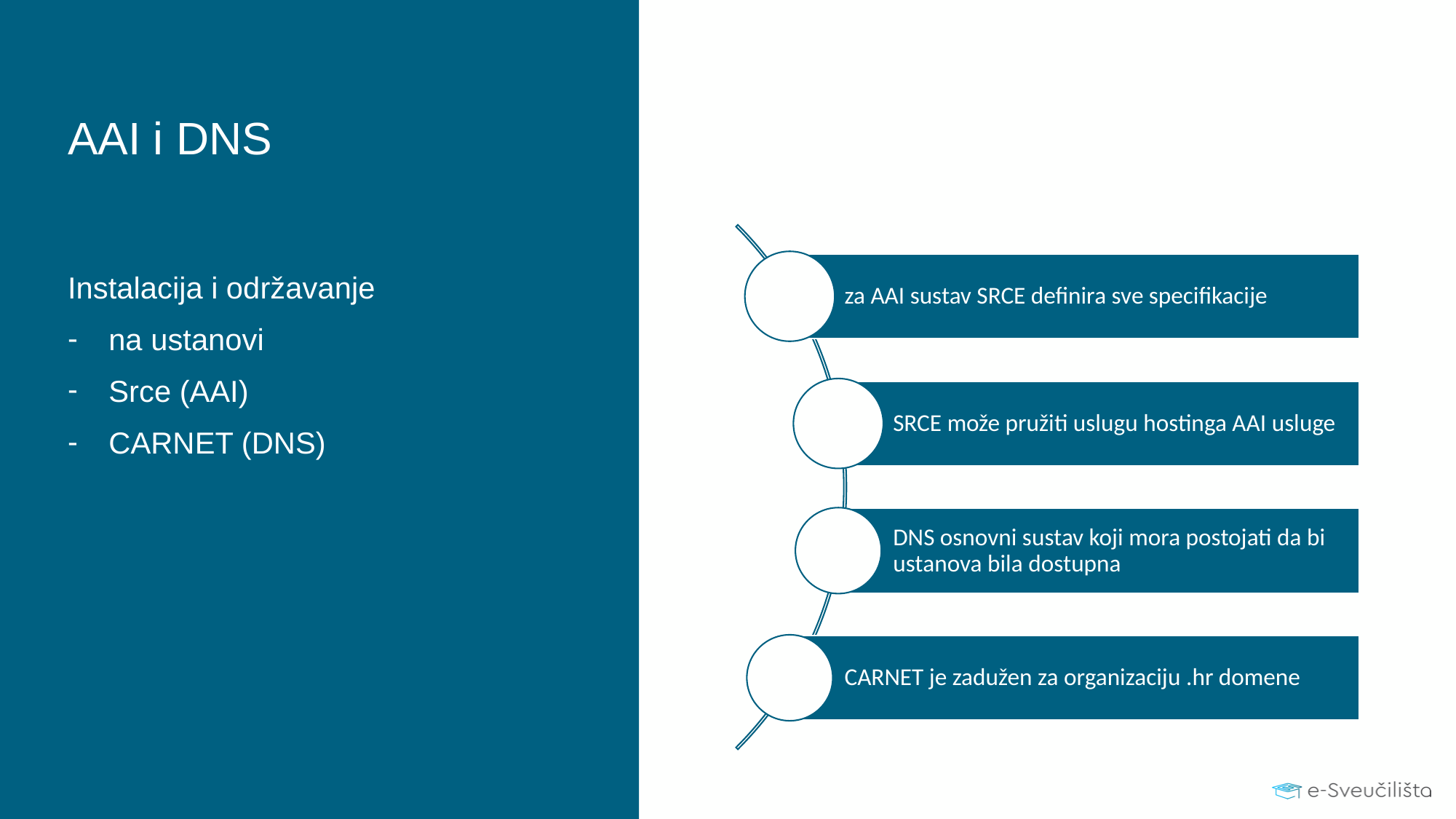

# AAI i DNS

za AAI sustav SRCE definira sve specifikacije

SRCE može pružiti uslugu hostinga AAI usluge

DNS osnovni sustav koji mora postojati da bi ustanova bila dostupna

CARNET je zadužen za organizaciju .hr domene

Instalacija i održavanje
na ustanovi
Srce (AAI)
CARNET (DNS)